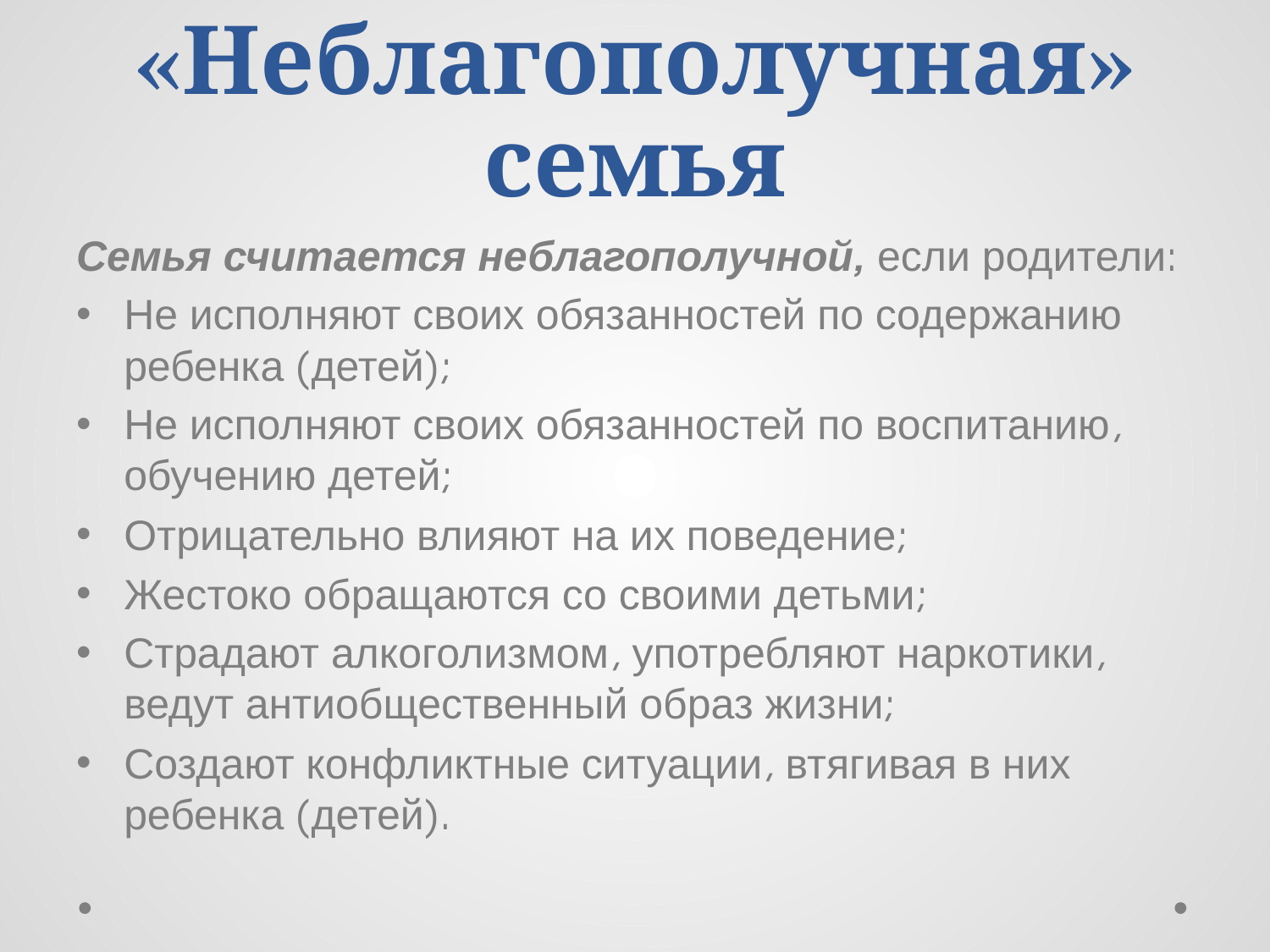

# «Неблагополучная» семья
Семья считается неблагополучной, если родители:
Не исполняют своих обязанностей по содержанию ребенка (детей);
Не исполняют своих обязанностей по воспитанию, обучению детей;
Отрицательно влияют на их поведение;
Жестоко обращаются со своими детьми;
Страдают алкоголизмом, употребляют наркотики, ведут антиобщественный образ жизни;
Создают конфликтные ситуации, втягивая в них ребенка (детей).